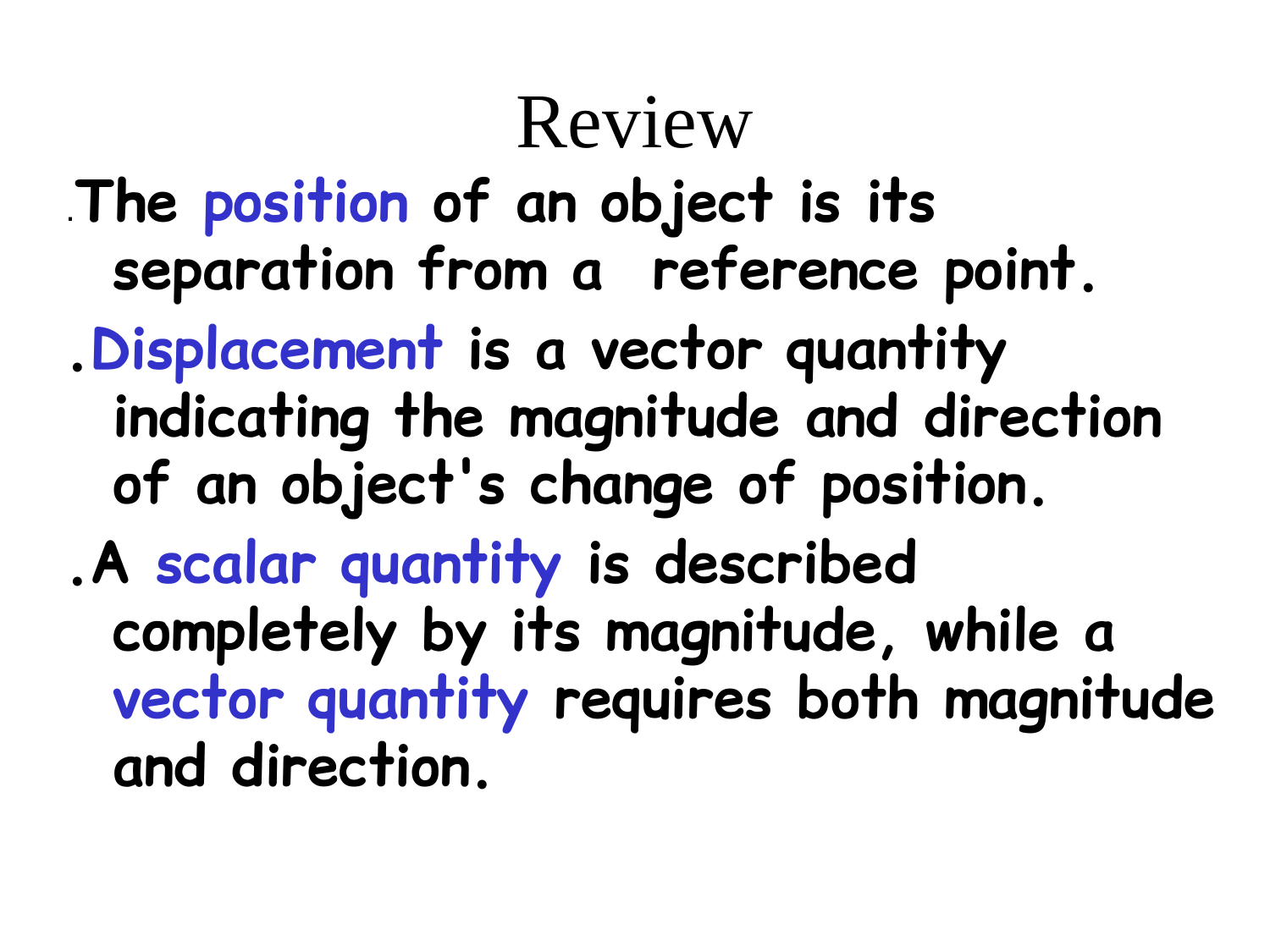

# Review
.The position of an object is its separation from a  reference point.
.Displacement is a vector quantity indicating the magnitude and direction of an object's change of position.
.A scalar quantity is described completely by its magnitude, while a vector quantity requires both magnitude and direction.